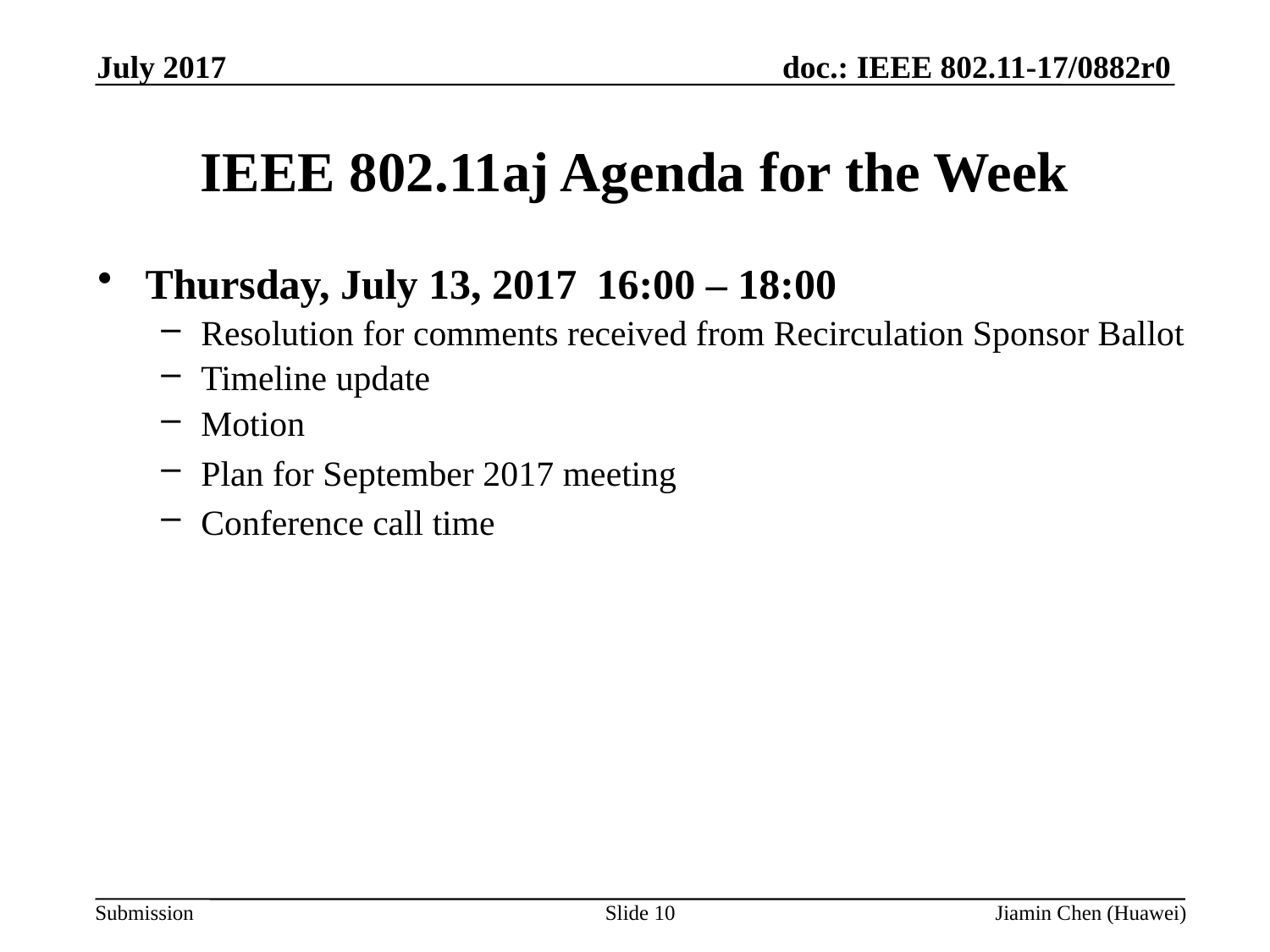

July 2017
# IEEE 802.11aj Agenda for the Week
Thursday, July 13, 2017  16:00 – 18:00
Resolution for comments received from Recirculation Sponsor Ballot
Timeline update
Motion
Plan for September 2017 meeting
Conference call time
Slide 10
Jiamin Chen (Huawei)